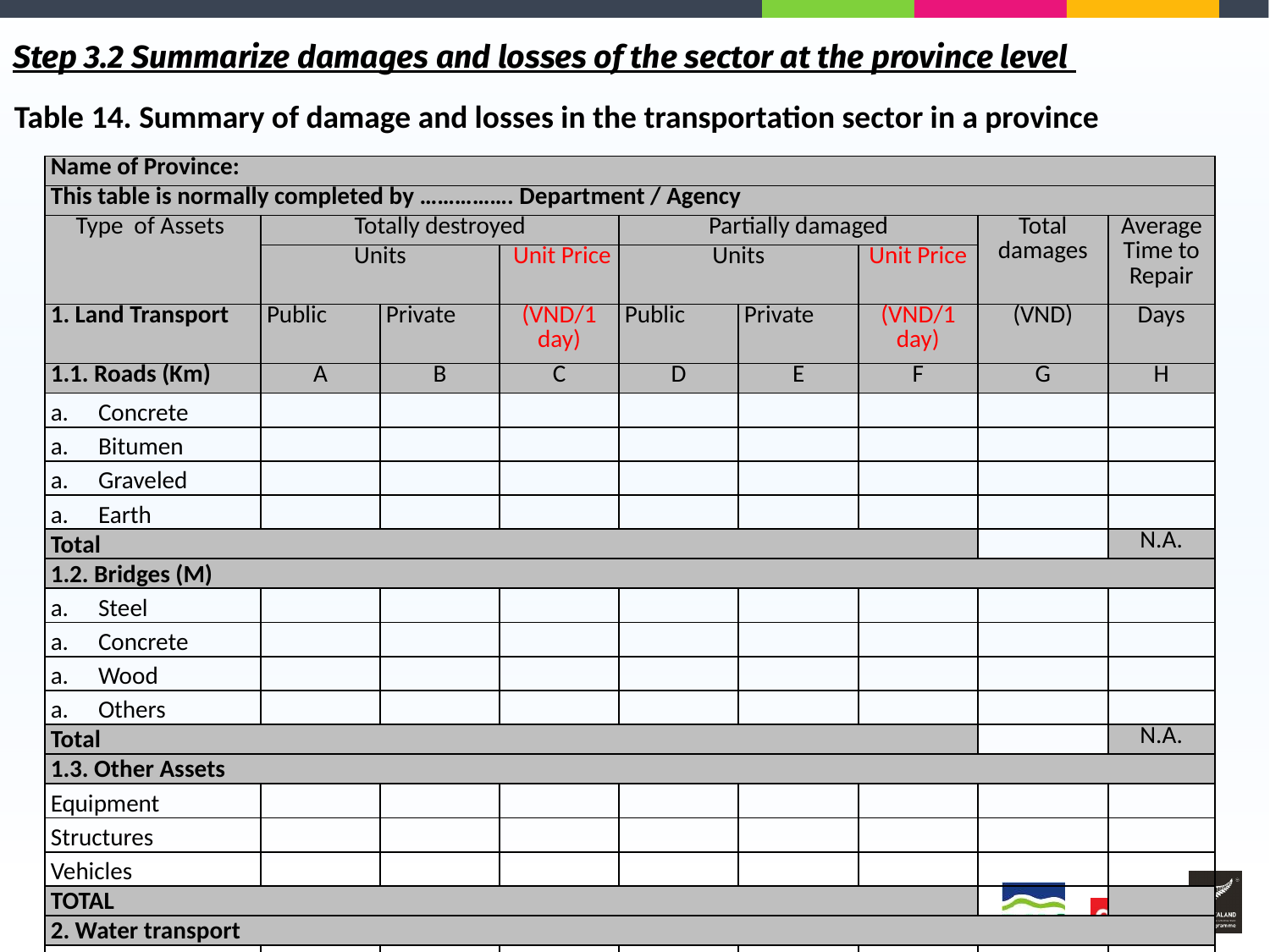

Step 3.2 Summarize damages and losses of the sector at the province level
Table 14. Summary of damage and losses in the transportation sector in a province
| Name of Province: |  |  |  |  |  |  |  |  |
| --- | --- | --- | --- | --- | --- | --- | --- | --- |
| This table is normally completed by ……………. Department / Agency |  |  |  |  |  |  |  |  |
| Type of Assets | Totally destroyed |  |  | Partially damaged |  |  | Total damages | Average Time to Repair |
|  | Units |  | Unit Price | Units |  | Unit Price |  |  |
| 1. Land Transport | Public | Private | (VND/1 day) | Public | Private | (VND/1 day) | (VND) | Days |
| 1.1. Roads (Km) | A | B | C | D | E | F | G | H |
| Concrete |  |  |  |  |  |  |  |  |
| Bitumen |  |  |  |  |  |  |  |  |
| Graveled |  |  |  |  |  |  |  |  |
| Earth |  |  |  |  |  |  |  |  |
| Total |  |  |  |  |  |  |  | N.A. |
| 1.2. Bridges (M) |  |  |  |  |  |  |  |  |
| Steel |  |  |  |  |  |  |  |  |
| Concrete |  |  |  |  |  |  |  |  |
| Wood |  |  |  |  |  |  |  |  |
| Others |  |  |  |  |  |  |  |  |
| Total |  |  |  |  |  |  |  | N.A. |
| 1.3. Other Assets |  |  |  |  |  |  |  |  |
| Equipment |  |  |  |  |  |  |  |  |
| Structures |  |  |  |  |  |  |  |  |
| Vehicles |  |  |  |  |  |  |  |  |
| TOTAL |  |  |  |  |  |  |  |  |
| 2. Water transport |  |  |  |  |  |  |  |  |
| Structures |  |  |  |  |  |  |  |  |
| Watercrafts |  |  |  |  |  |  |  |  |
| Equipment |  |  |  |  |  |  |  |  |
| Others |  |  |  |  |  |  |  |  |
| TOTAL |  |  |  |  |  |  |  | N.A. |
| 3. Railways |  |  |  |  |  |  |  |  |
| Structures |  |  |  |  |  |  |  |  |
| Trains |  |  |  |  |  |  |  |  |
| Tracks (KMs) |  |  |  |  |  |  |  |  |
| Equipment |  |  |  |  |  |  |  |  |
| Others |  |  |  |  |  |  |  |  |
| TOTAL |  |  |  |  |  |  |  | N.A |
| GRAND TOTAL OF DAMAGES (in VND) |  |  |  |  |  |  |  |  |